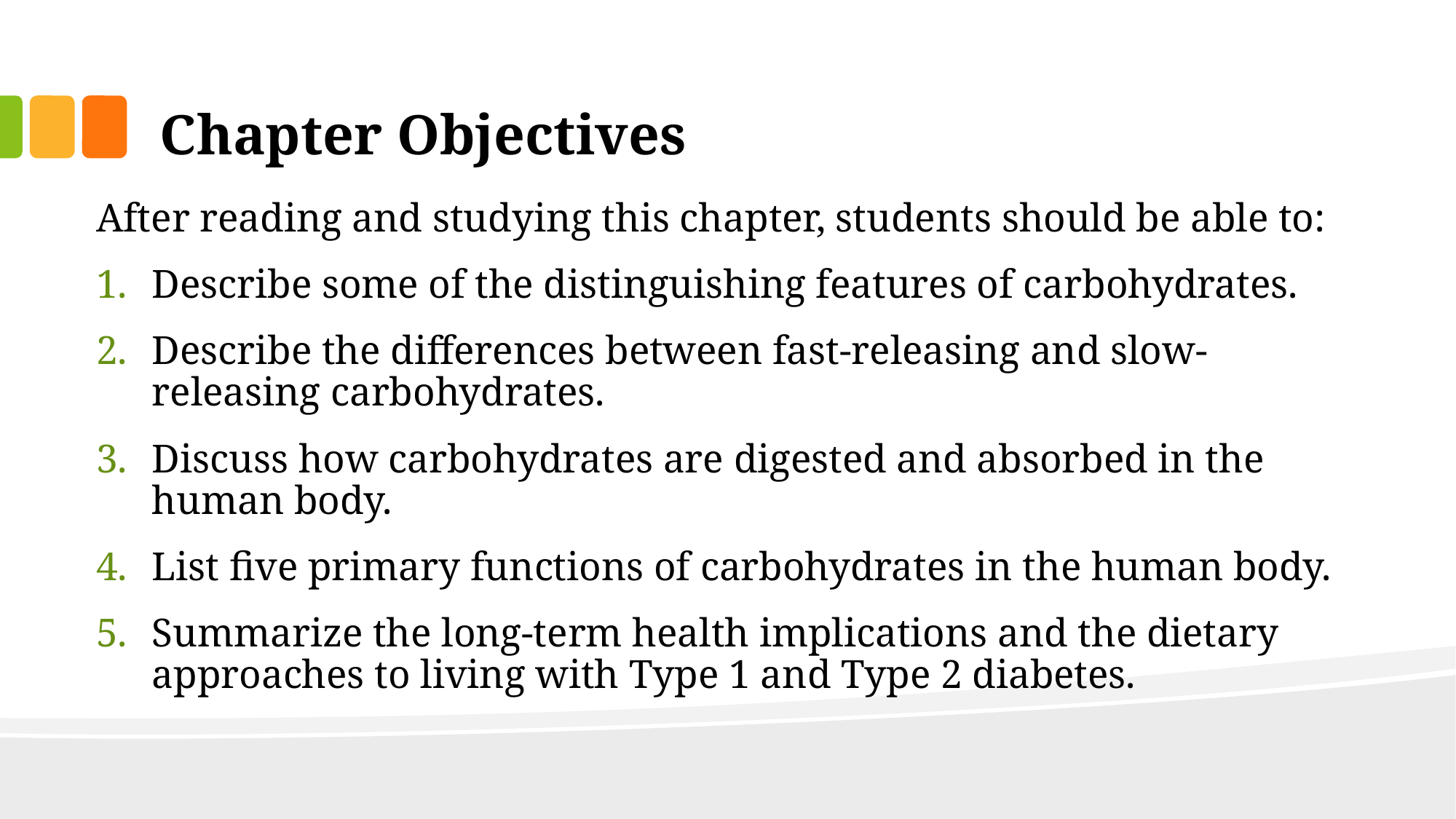

# Chapter Objectives
After reading and studying this chapter, students should be able to:
Describe some of the distinguishing features of carbohydrates.
Describe the differences between fast-releasing and slow-releasing carbohydrates.
Discuss how carbohydrates are digested and absorbed in the human body.
List five primary functions of carbohydrates in the human body.
Summarize the long-term health implications and the dietary approaches to living with Type 1 and Type 2 diabetes.